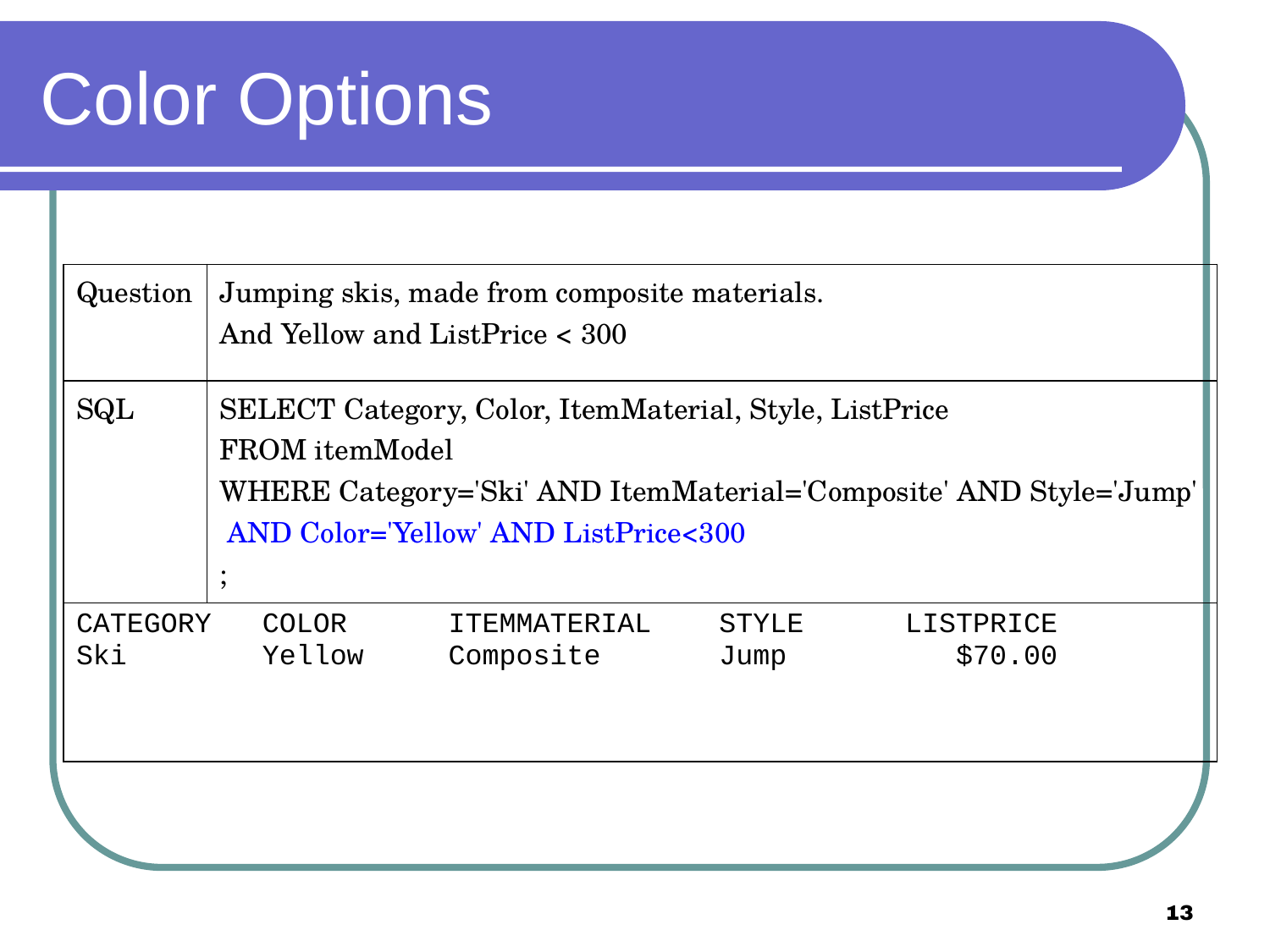

# Color Options
| Question | Jumping skis, made from composite materials. And Yellow and ListPrice < 300 |
| --- | --- |
| SQL | SELECT Category, Color, ItemMaterial, Style, ListPrice FROM itemModel WHERE Category='Ski' AND ItemMaterial='Composite' AND Style='Jump' AND Color='Yellow' AND ListPrice<300 ; |
| CATEGORY COLOR ITEMMATERIAL STYLE LISTPRICE Ski Yellow Composite Jump $70.00 |  |
13